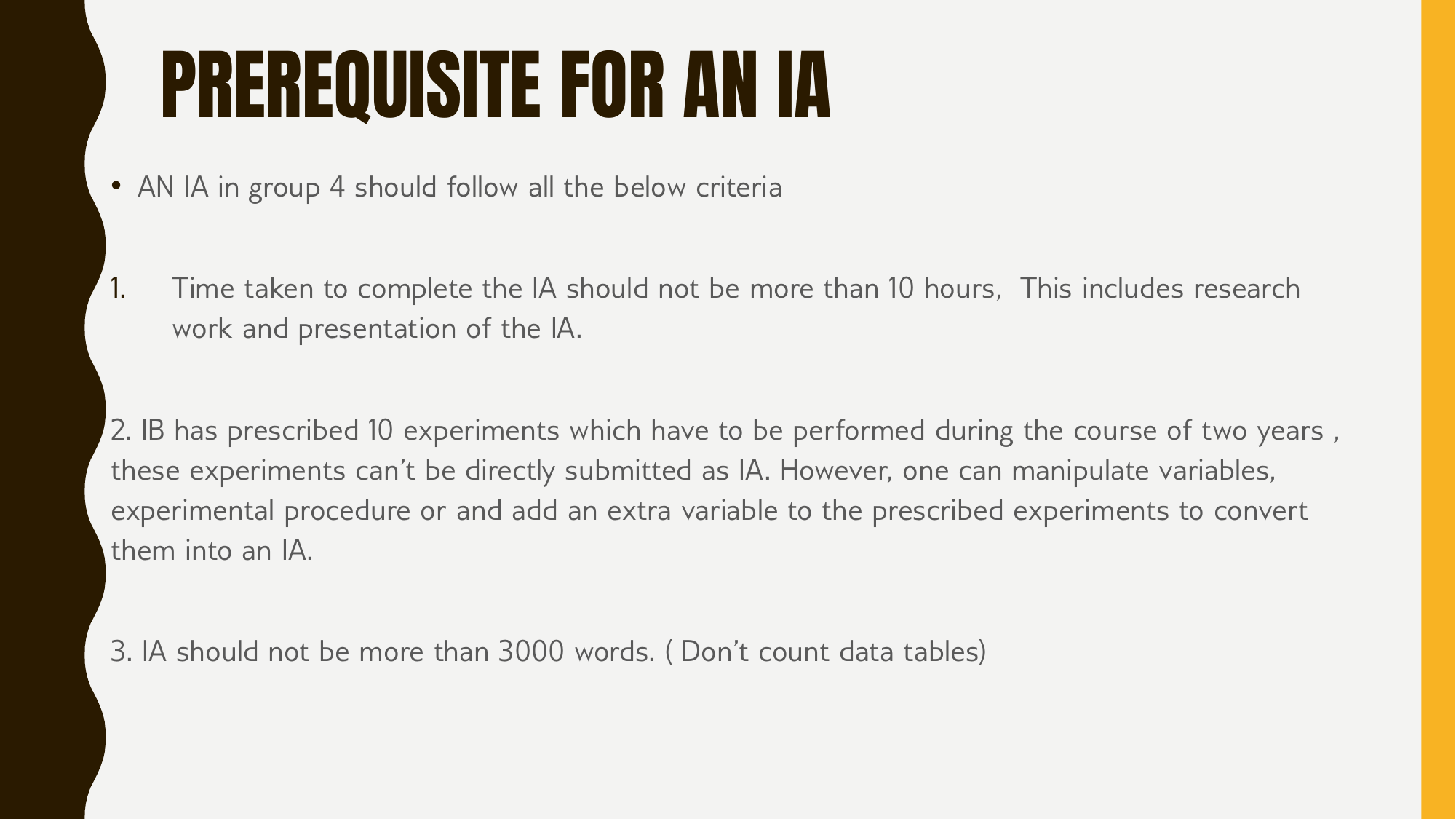

# PREREQUISITE FOR AN IA
AN IA in group 4 should follow all the below criteria

Time taken to complete the IA should not be more than 10 hours,  This includes research work and presentation of the IA.

2. IB has prescribed 10 experiments which have to be performed during the course of two years , these experiments can’t be directly submitted as IA. However, one can manipulate variables, experimental procedure or and add an extra variable to the prescribed experiments to convert them into an IA.

3. IA should not be more than 3000 words. ( Don’t count data tables)